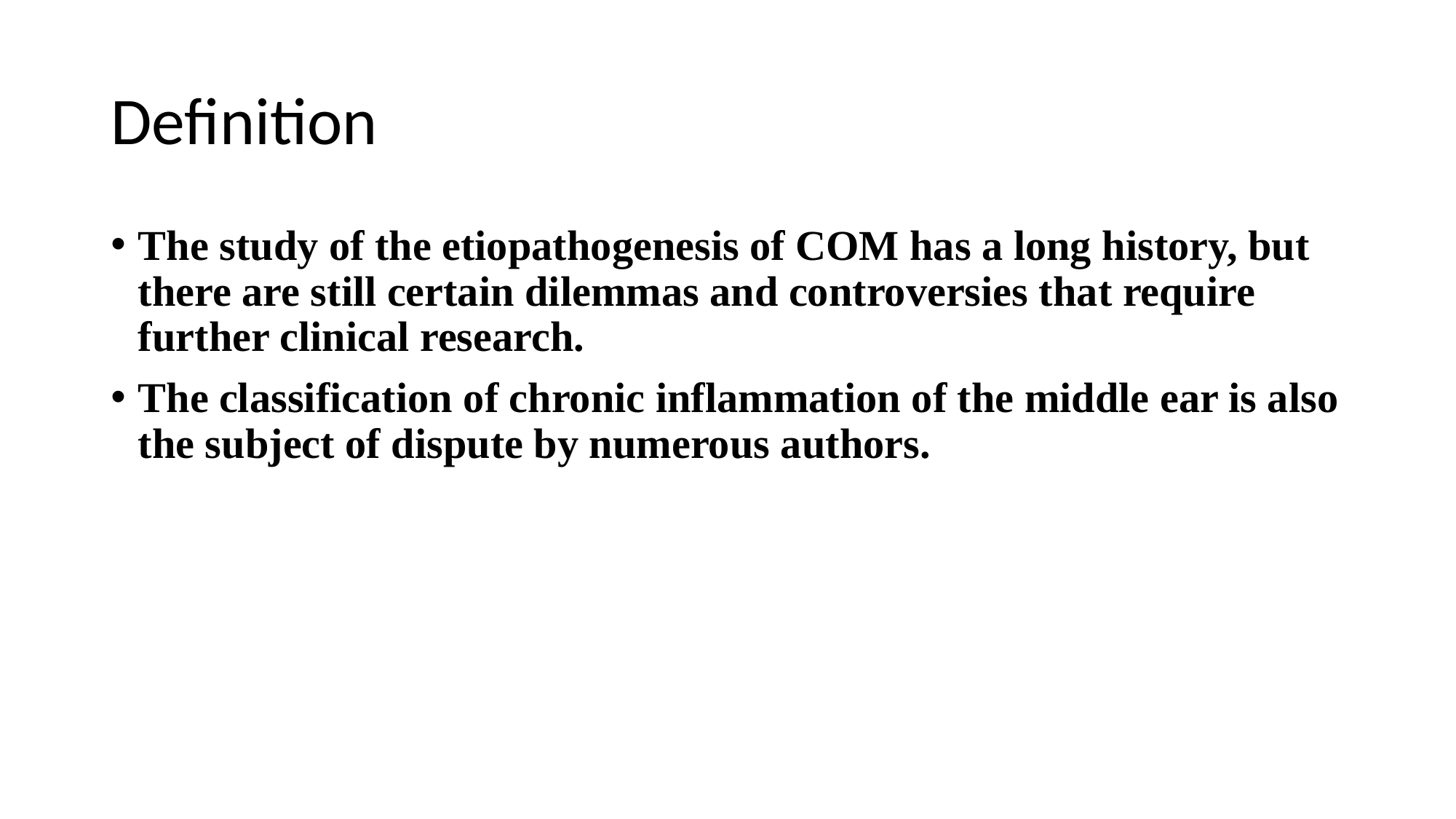

# Definition
The study of the etiopathogenesis of COM has a long history, but there are still certain dilemmas and controversies that require further clinical research.
The classification of chronic inflammation of the middle ear is also the subject of dispute by numerous authors.